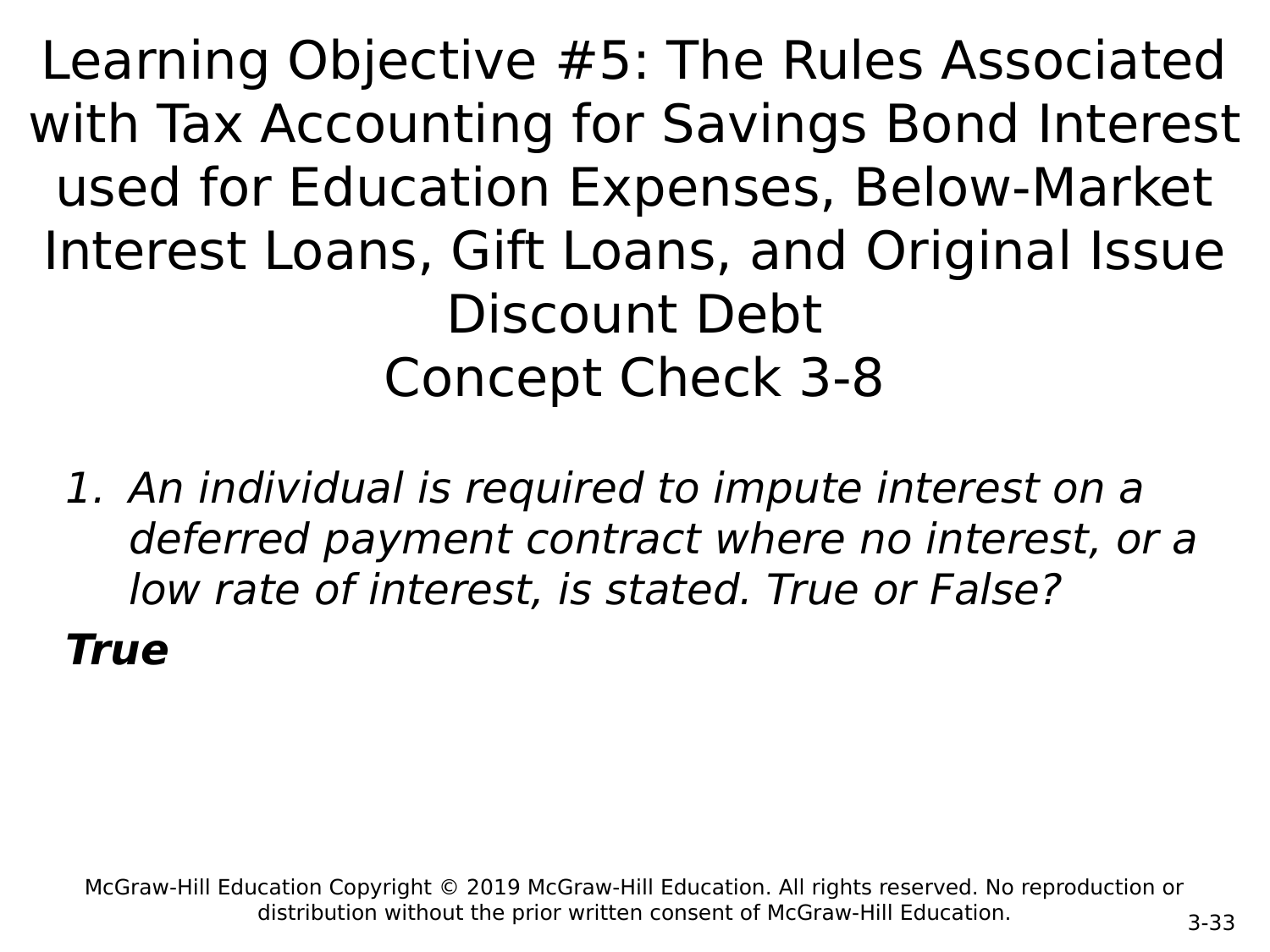

# Learning Objective #5: The Rules Associated with Tax Accounting for Savings Bond Interest used for Education Expenses, Below-Market Interest Loans, Gift Loans, and Original Issue Discount Debt Concept Check 3-8
An individual is required to impute interest on a deferred payment contract where no interest, or a low rate of interest, is stated. True or False?
True
McGraw-Hill Education Copyright © 2019 McGraw-Hill Education. All rights reserved. No reproduction or distribution without the prior written consent of McGraw-Hill Education.
3-33